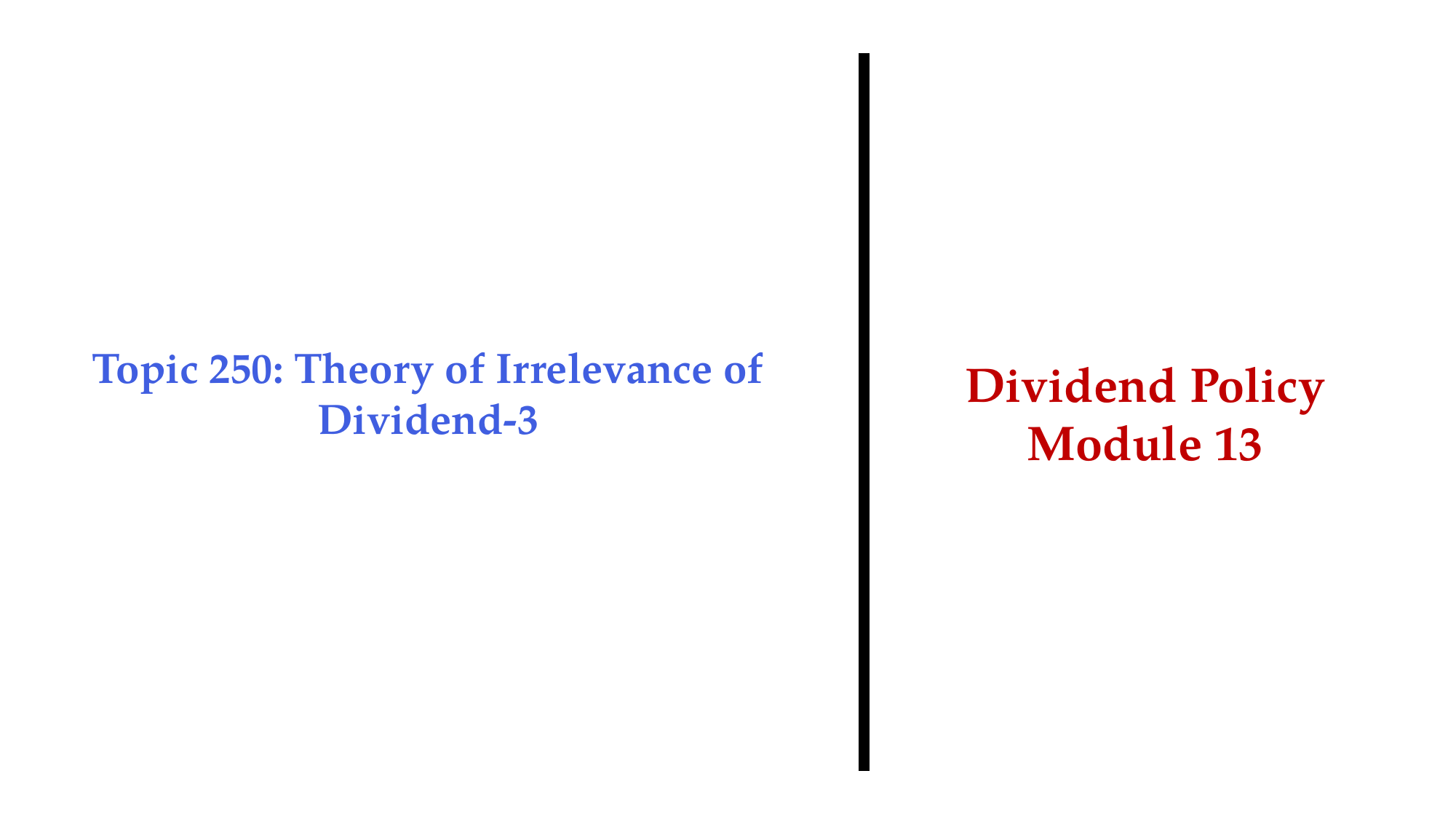

Topic 250: Theory of Irrelevance of Dividend-3
Dividend Policy
Module 13